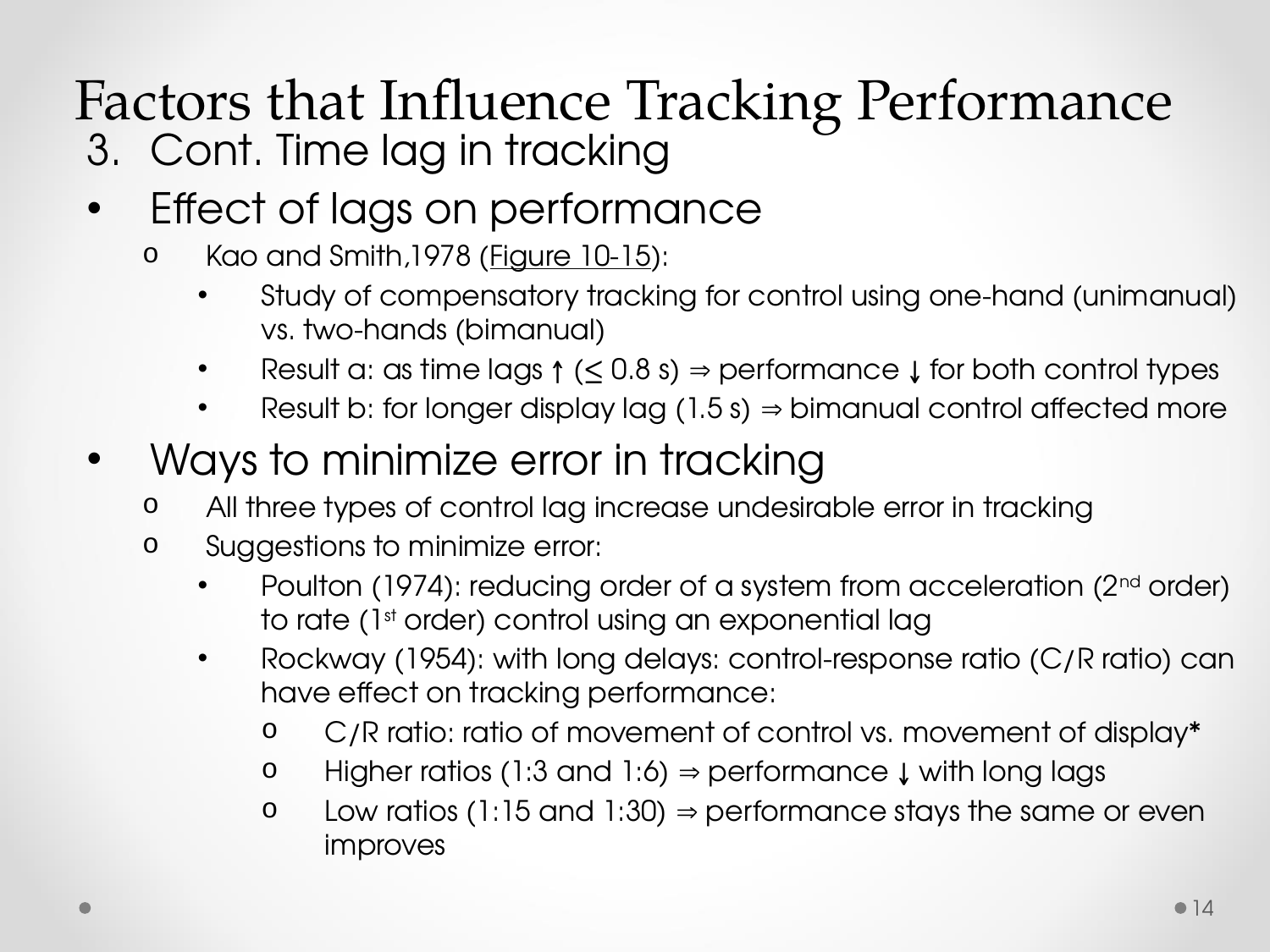

# Factors that Influence Tracking Performance

Cont. Time lag in tracking
Effect of lags on performance
Kao and Smith,1978 (Figure 10-15):
Study of compensatory tracking for control using one-hand (unimanual) vs. two-hands (bimanual)
Result a: as time lags ↑ (≤ 0.8 s) ⇒ performance ↓ for both control types
Result b: for longer display lag (1.5 s) ⇒ bimanual control affected more
Ways to minimize error in tracking
All three types of control lag increase undesirable error in tracking
Suggestions to minimize error:
Poulton (1974): reducing order of a system from acceleration (2nd order) to rate (1st order) control using an exponential lag
Rockway (1954): with long delays: control-response ratio (C/R ratio) can have effect on tracking performance:
C/R ratio: ratio of movement of control vs. movement of display*
Higher ratios (1:3 and 1:6) ⇒ performance ↓ with long lags
Low ratios (1:15 and 1:30) ⇒ performance stays the same or even improves
14